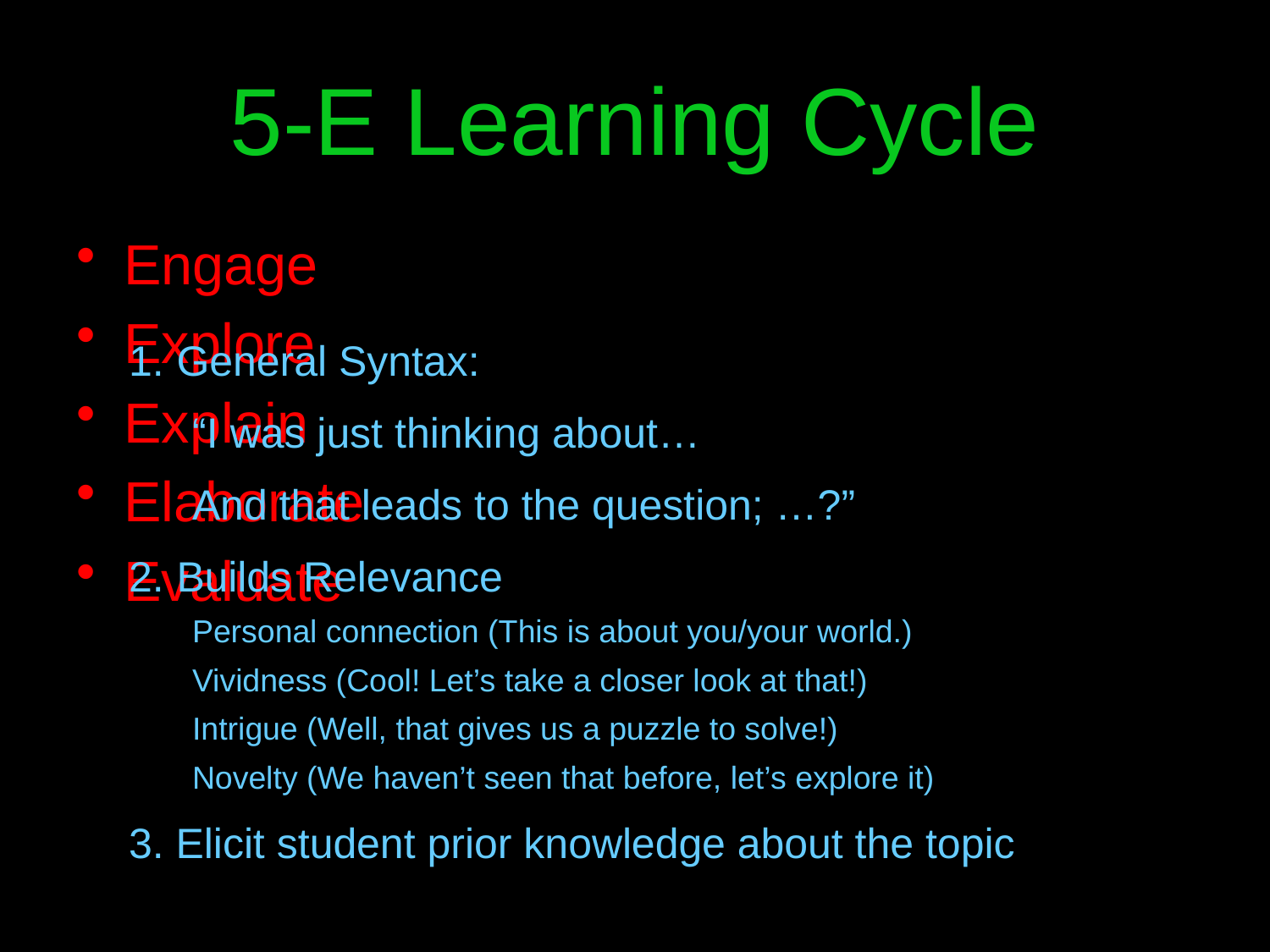

# 5-E Learning Cycle
Engage
Explore
Explain
Elaborate
Evaluate
General Syntax:
“I was just thinking about…
And that leads to the question; …?”
Builds Relevance
Personal connection (This is about you/your world.)
Vividness (Cool! Let’s take a closer look at that!)
Intrigue (Well, that gives us a puzzle to solve!)
Novelty (We haven’t seen that before, let’s explore it)
3. Elicit student prior knowledge about the topic